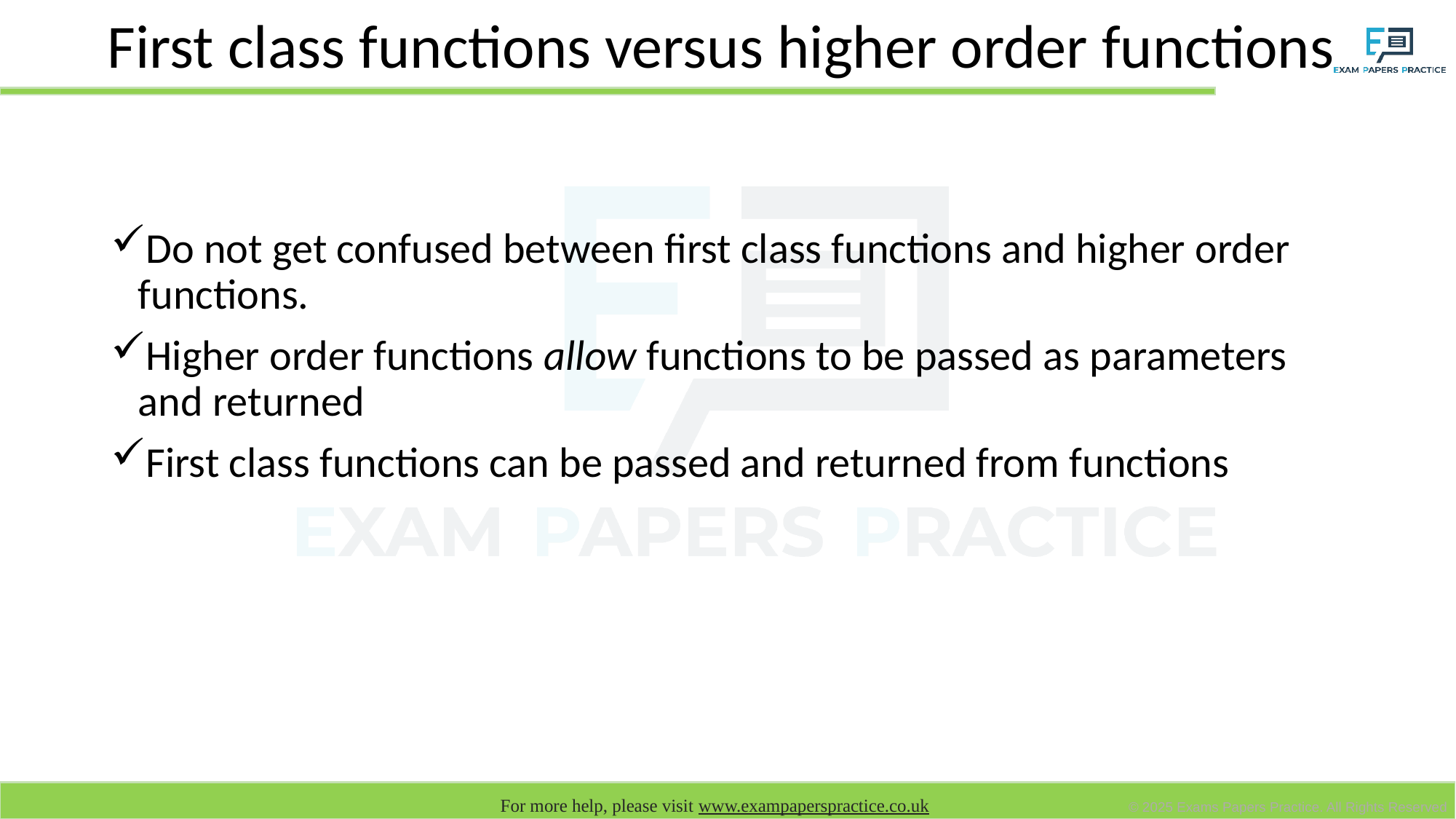

# First class functions versus higher order functions
Do not get confused between first class functions and higher order functions.
Higher order functions allow functions to be passed as parameters and returned
First class functions can be passed and returned from functions